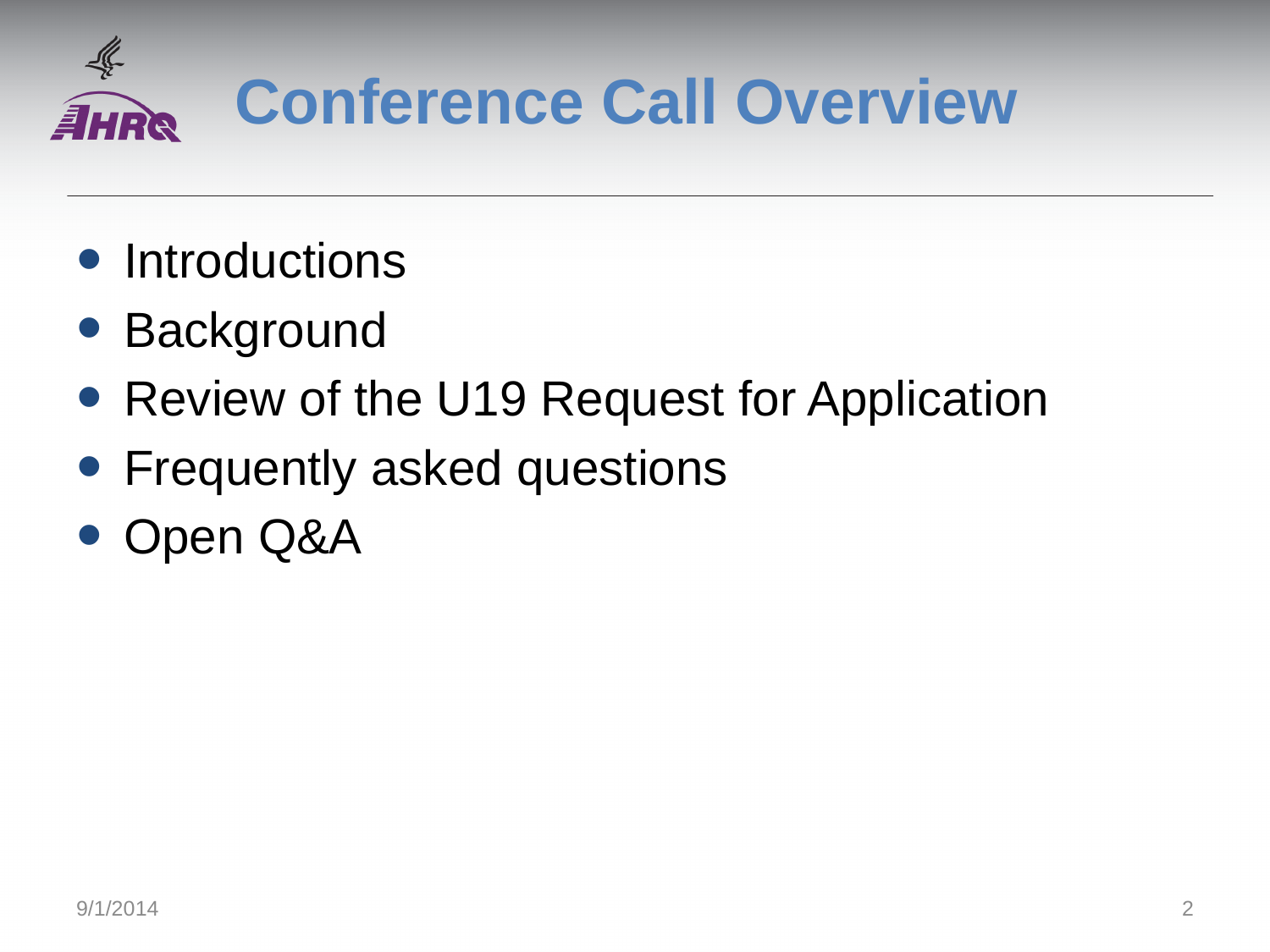

# Conference Call Overview
Introductions
Background
Review of the U19 Request for Application
Frequently asked questions
Open Q&A
9/1/2014
2